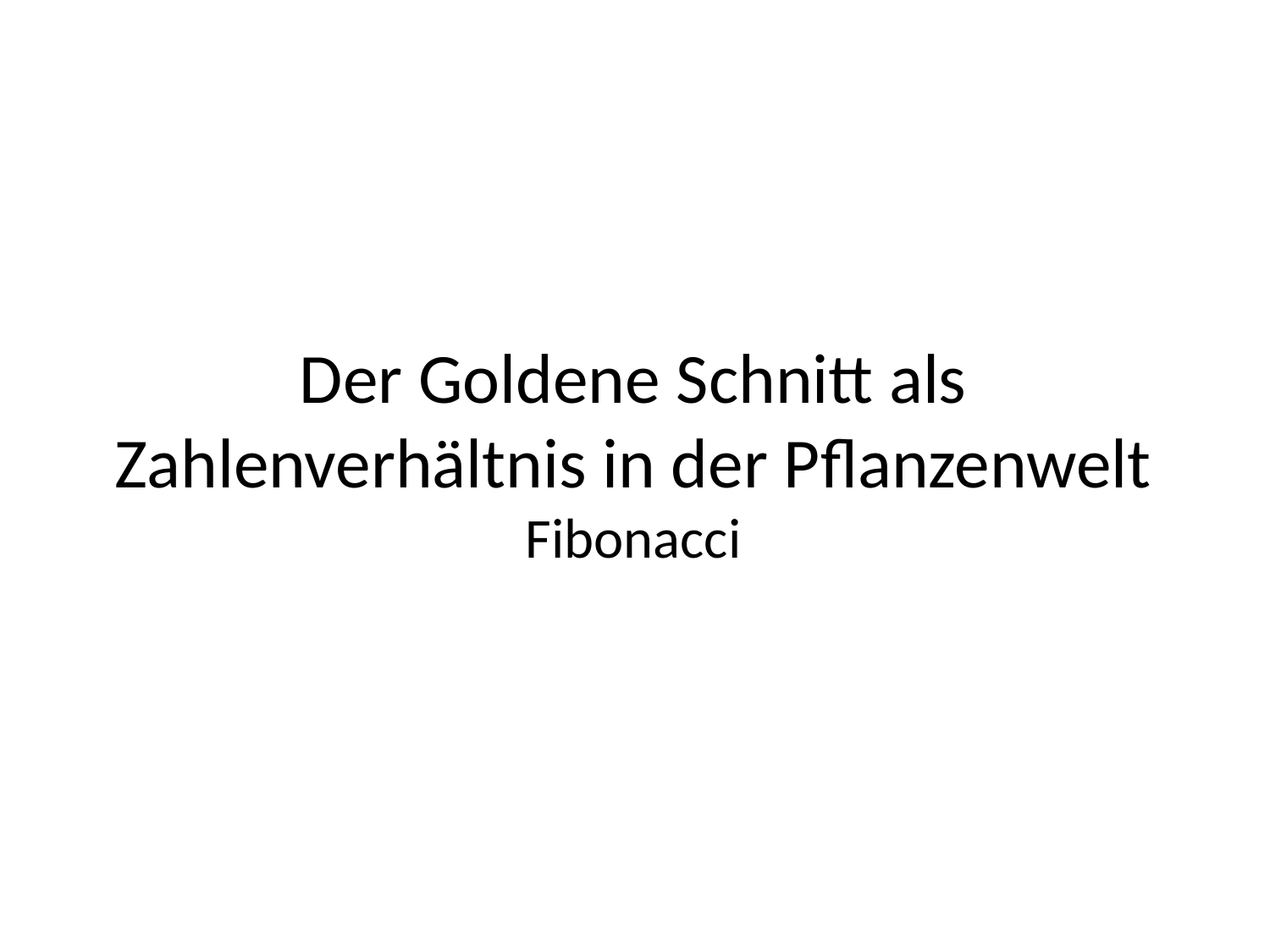

Der Goldene Schnitt als
Zahlenverhältnis in der Pflanzenwelt
Fibonacci